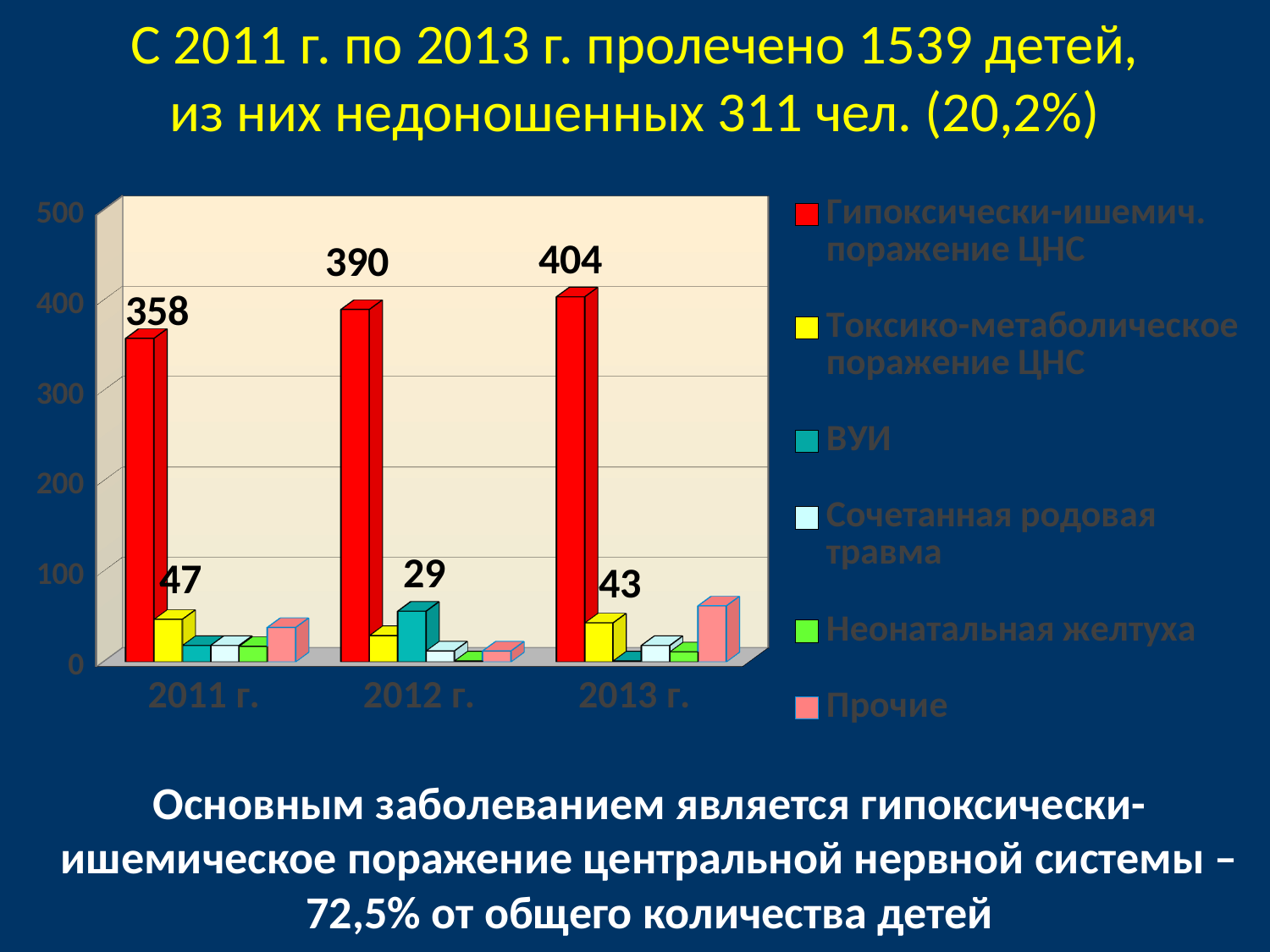

# С 2011 г. по 2013 г. пролечено 1539 детей, из них недоношенных 311 чел. (20,2%)

[unsupported chart]

Основным заболеванием является гипоксически-ишемическое поражение центральной нервной системы – 72,5% от общего количества детей